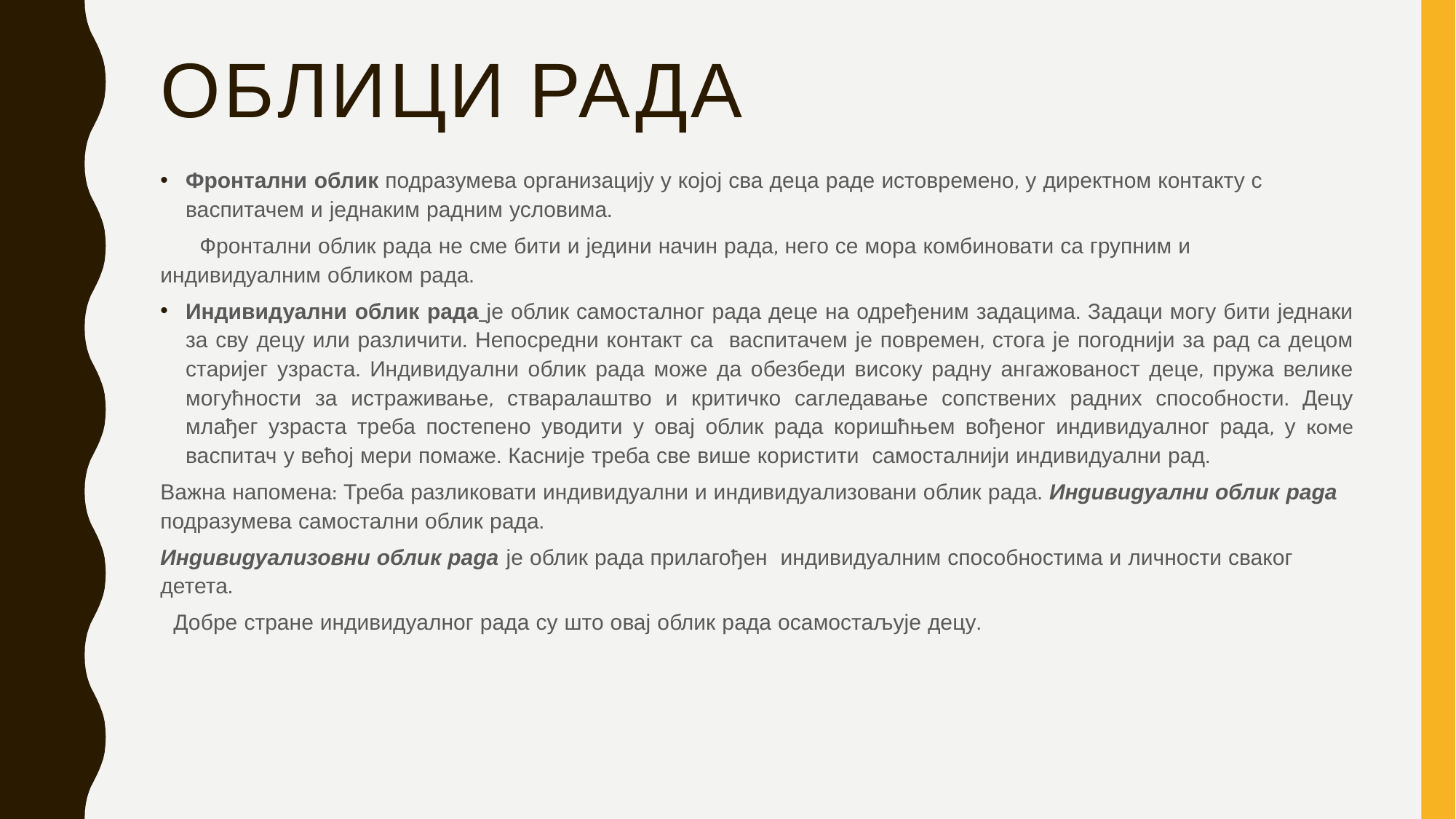

# Облици рада
Фронтални облик подразумева организацију у којој сва деца раде истовремено, у директном контакту с васпитачем и једнаким радним условима.
      Фронтални облик рада не сме бити и једини начин рада, него се мора комбиновати са групним и индивидуалним обликом рада.
Индивидуални облик рада је облик самосталног рада деце на одређеним задацима. Задаци могу бити једнаки за сву децу или различити. Непосредни контакт са  васпитачем је повремен, стога је погоднији за рад са децом старијег узраста. Индивидуални облик рада може да обезбеди високу радну ангажованост деце, пружа велике могућности за истраживање, стваралаштво и критичко сагледавање сопствених радних способности. Децу млађег узраста треба постепено уводити у овај облик рада коришћњем вођеног индивидуалног рада, у коме васпитач у већој мери помаже. Касније треба све више користити  самосталнији индивидуални рад.
Важна напомена: Треба разликовати индивидуални и индивидуализовани облик рада. Индивидуални облик рада подразумева самостални облик рада.
Индивидуализовни облик рада је облик рада прилагођен  индивидуалним способностима и личности сваког детета.
  Добре стране индивидуалног рада су што овај облик рада осамостаљује децу.